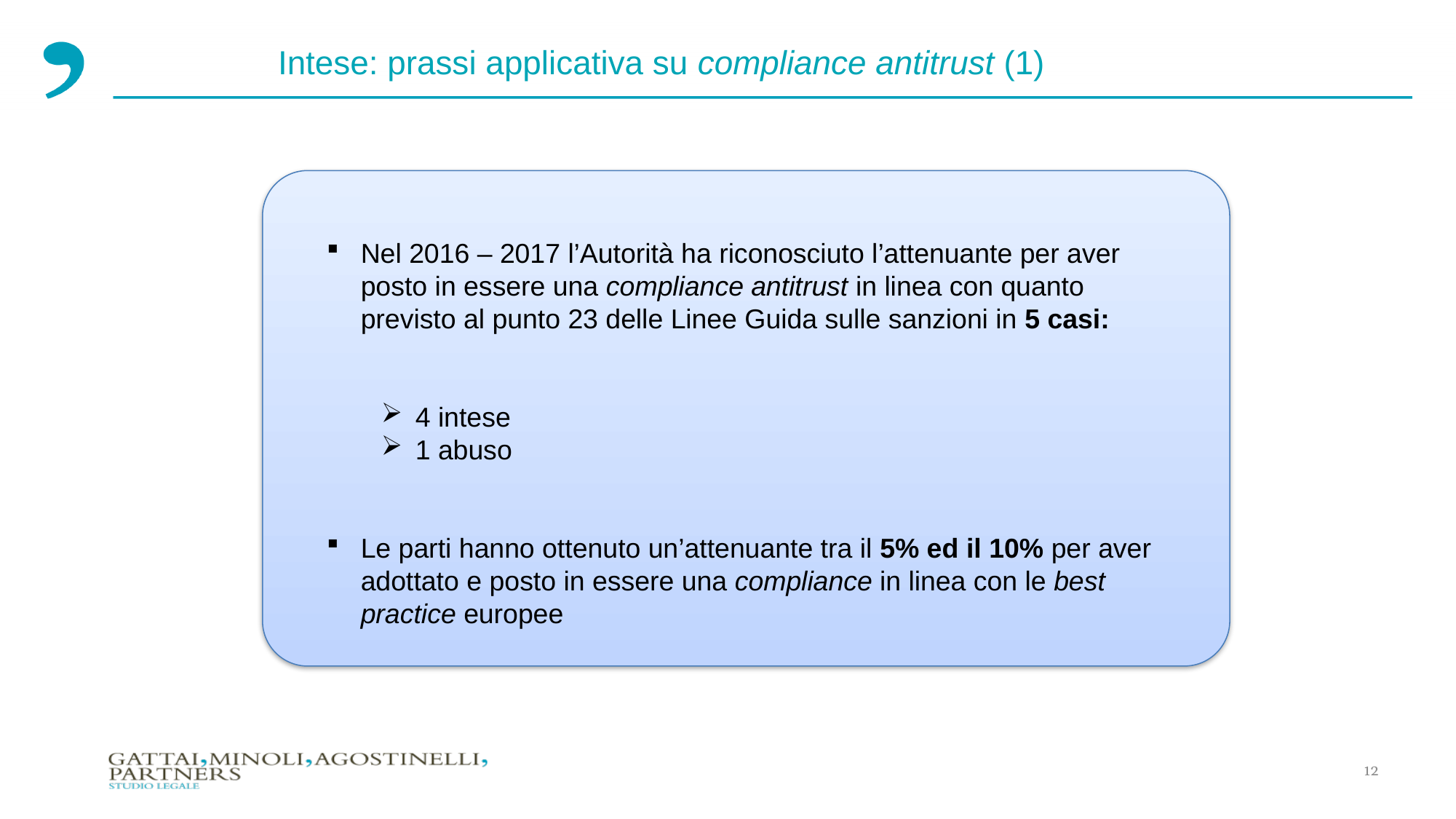

Intese: prassi applicativa su compliance antitrust (1)

Nel 2016 – 2017 l’Autorità ha riconosciuto l’attenuante per aver posto in essere una compliance antitrust in linea con quanto previsto al punto 23 delle Linee Guida sulle sanzioni in 5 casi:

4 intese
1 abuso

Le parti hanno ottenuto un’attenuante tra il 5% ed il 10% per aver adottato e posto in essere una compliance in linea con le best practice europee

12